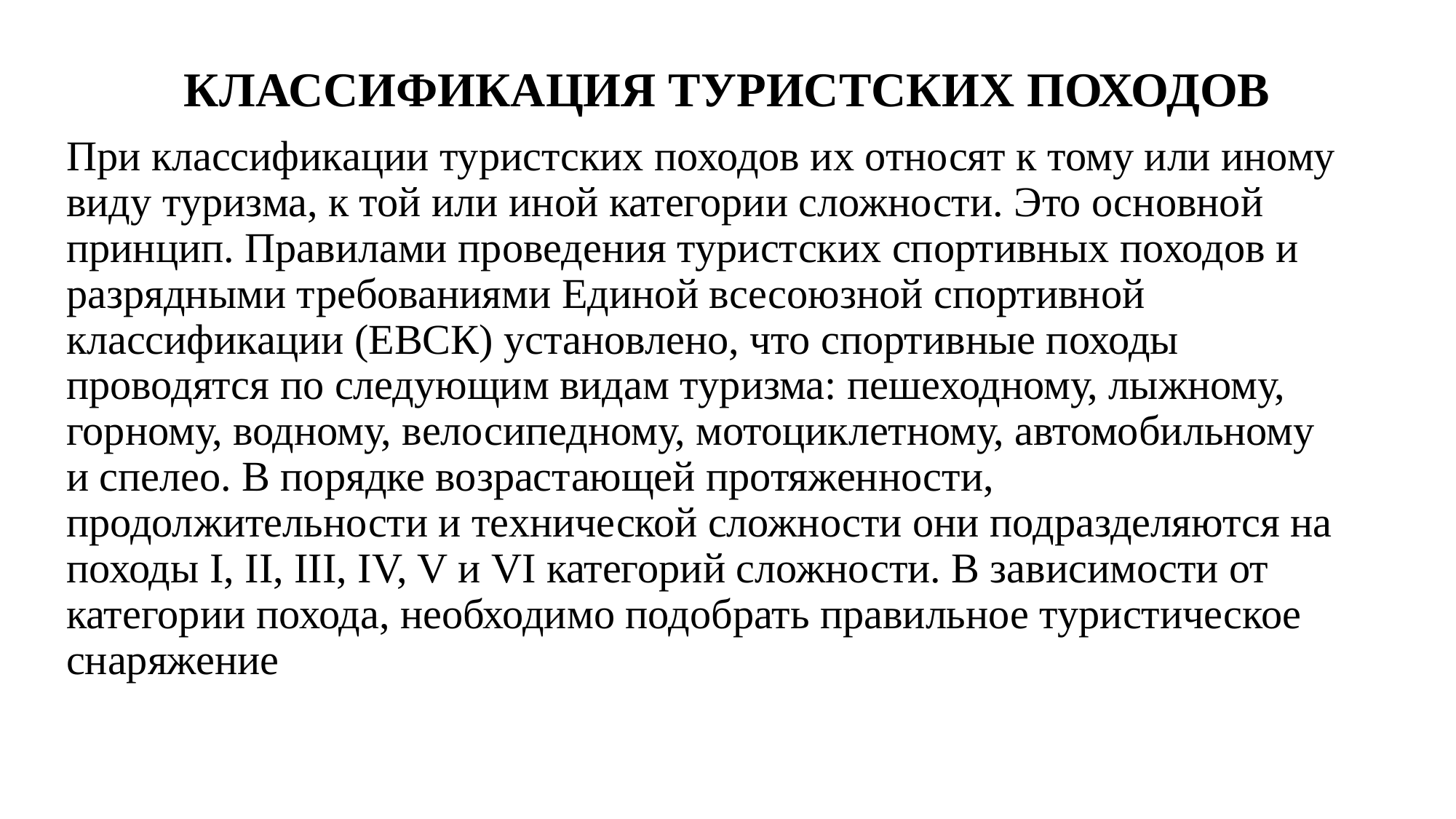

# КЛАССИФИКАЦИЯ ТУРИСТСКИХ ПОХОДОВ
При классификации туристских походов их относят к тому или иному виду туризма, к той или иной категории сложности. Это основной принцип. Правилами проведения туристских спортивных походов и разрядными требованиями Единой всесоюзной спортивной классификации (ЕВСК) установлено, что спортивные походы проводятся по следующим видам туризма: пешеходному, лыжному, горному, водному, велосипедному, мотоциклетному, автомобильному и спелео. В порядке возрастающей протяженности, продолжительности и технической сложности они подразделяются на походы I, II, III, IV, V и VI категорий сложности. В зависимости от категории похода, необходимо подобрать правильное туристическое снаряжение